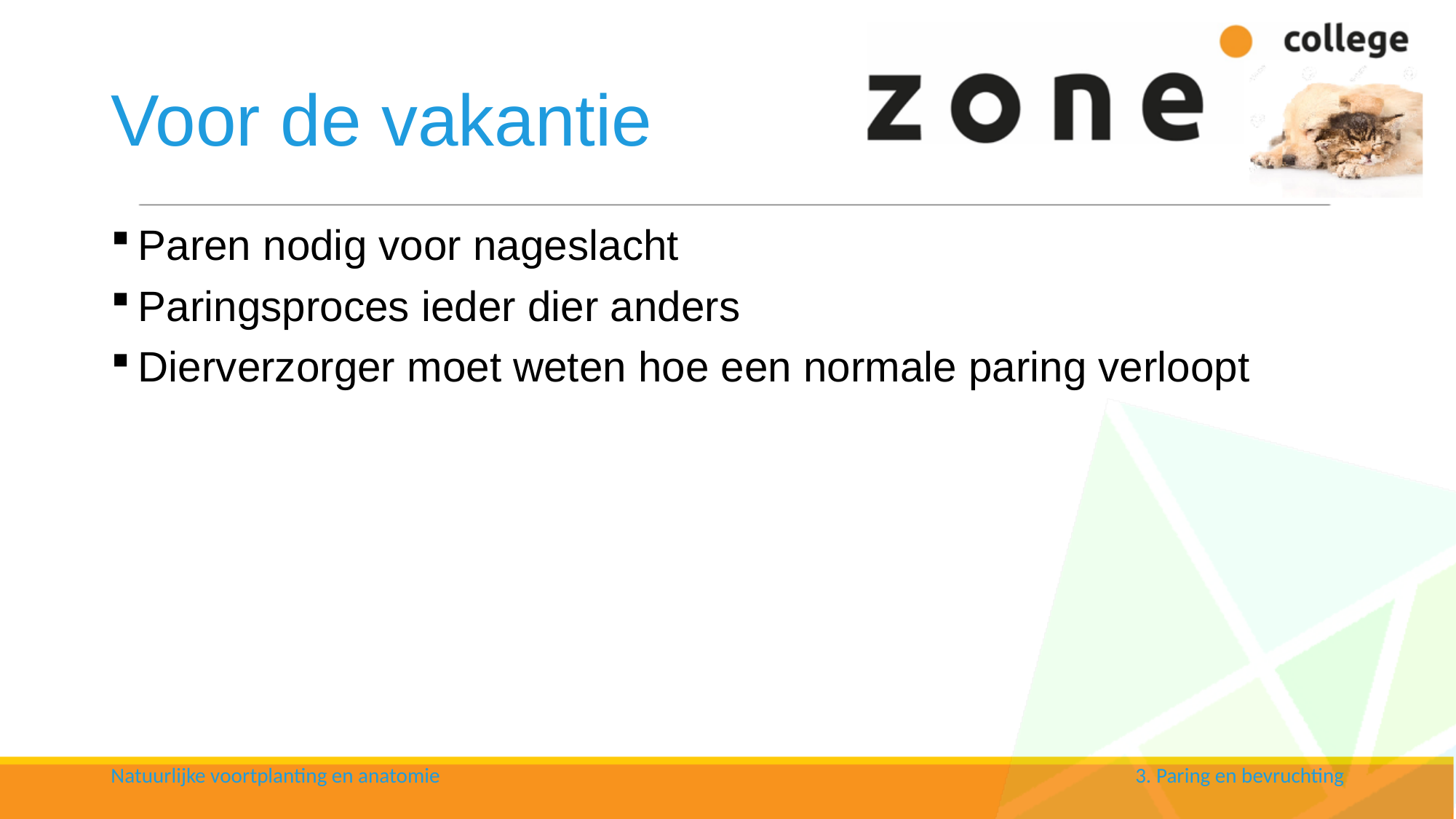

# Voor de vakantie
Paren nodig voor nageslacht
Paringsproces ieder dier anders
Dierverzorger moet weten hoe een normale paring verloopt
3. Paring en bevruchting
Natuurlijke voortplanting en anatomie